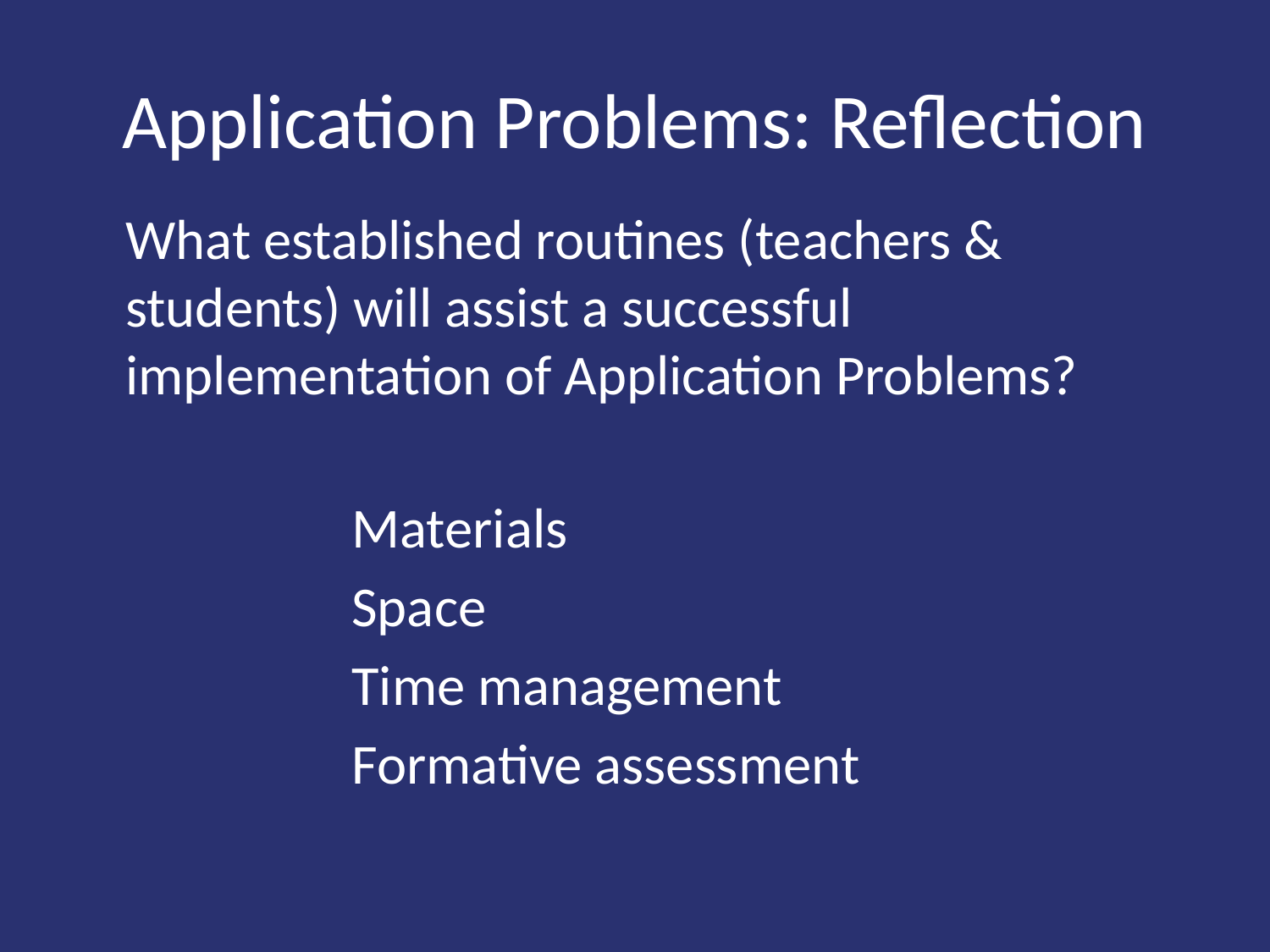

# Application Problems: Reflection
What established routines (teachers & students) will assist a successful implementation of Application Problems?
Materials
Space
Time management
Formative assessment